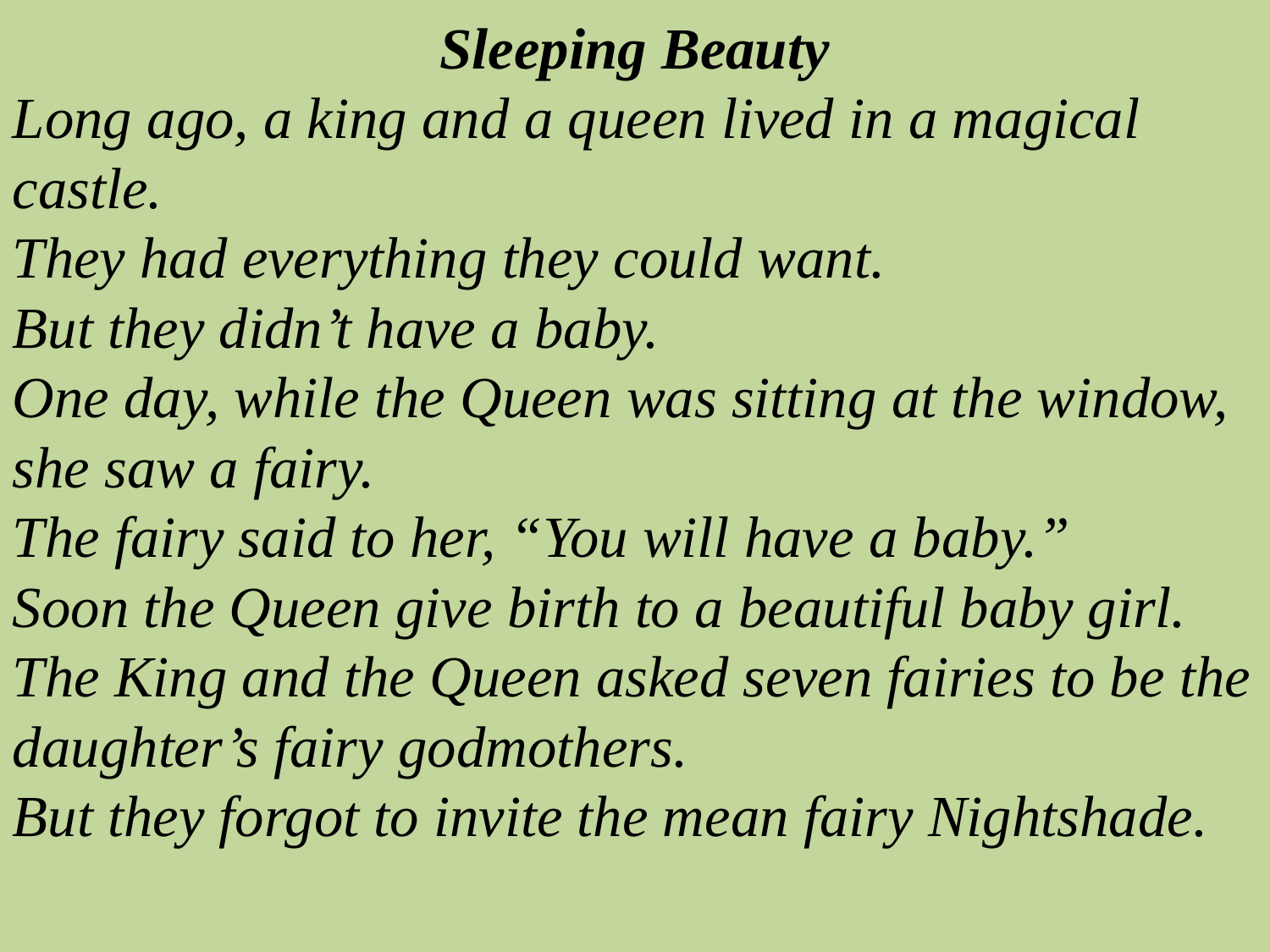

Sleeping Beauty
Long ago, a king and a queen lived in a magical castle.
They had everything they could want.
But they didn’t have a baby.
One day, while the Queen was sitting at the window, she saw a fairy.
The fairy said to her, “You will have a baby.”
Soon the Queen give birth to a beautiful baby girl.
The King and the Queen asked seven fairies to be the daughter’s fairy godmothers.
But they forgot to invite the mean fairy Nightshade.

#